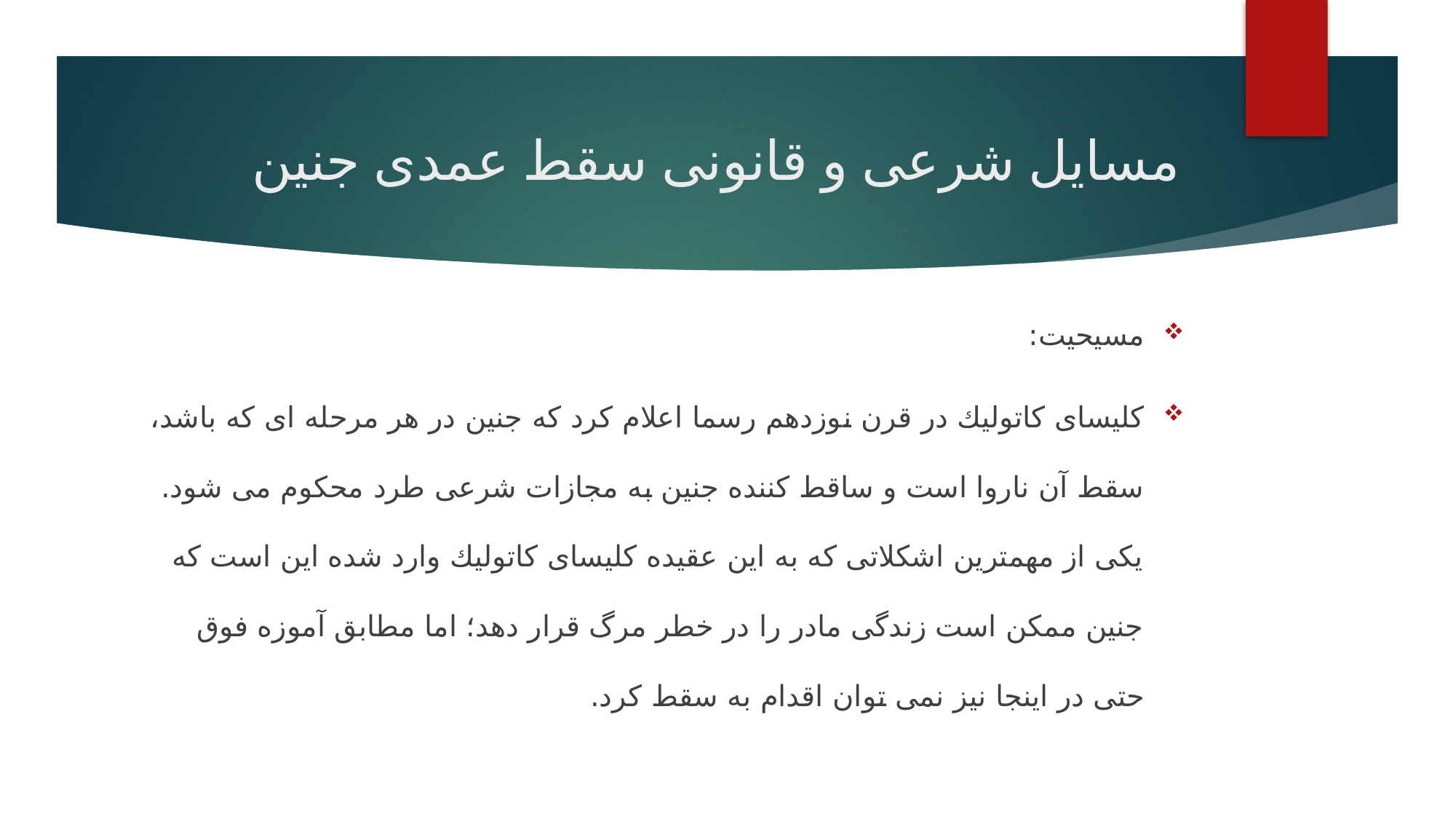

# مسایل شرعی و قانونی سقط عمدی جنین
مسیحیت:
كلیسای كاتولیك در قرن نوزدهم رسما اعلام كرد كه جنین در هر مرحله ای كه باشد، سقط آن ناروا است و ساقط كننده جنین به مجازات شرعی طرد محكوم می شود. یكی از مهمترین اشكلاتی كه به این عقیده كلیسای كاتولیك وارد شده این است كه جنین ممكن است زندگی مادر را در خطر مرگ قرار دهد؛ اما مطابق آموزه فوق حتی در اینجا نیز نمی توان اقدام به سقط كرد.